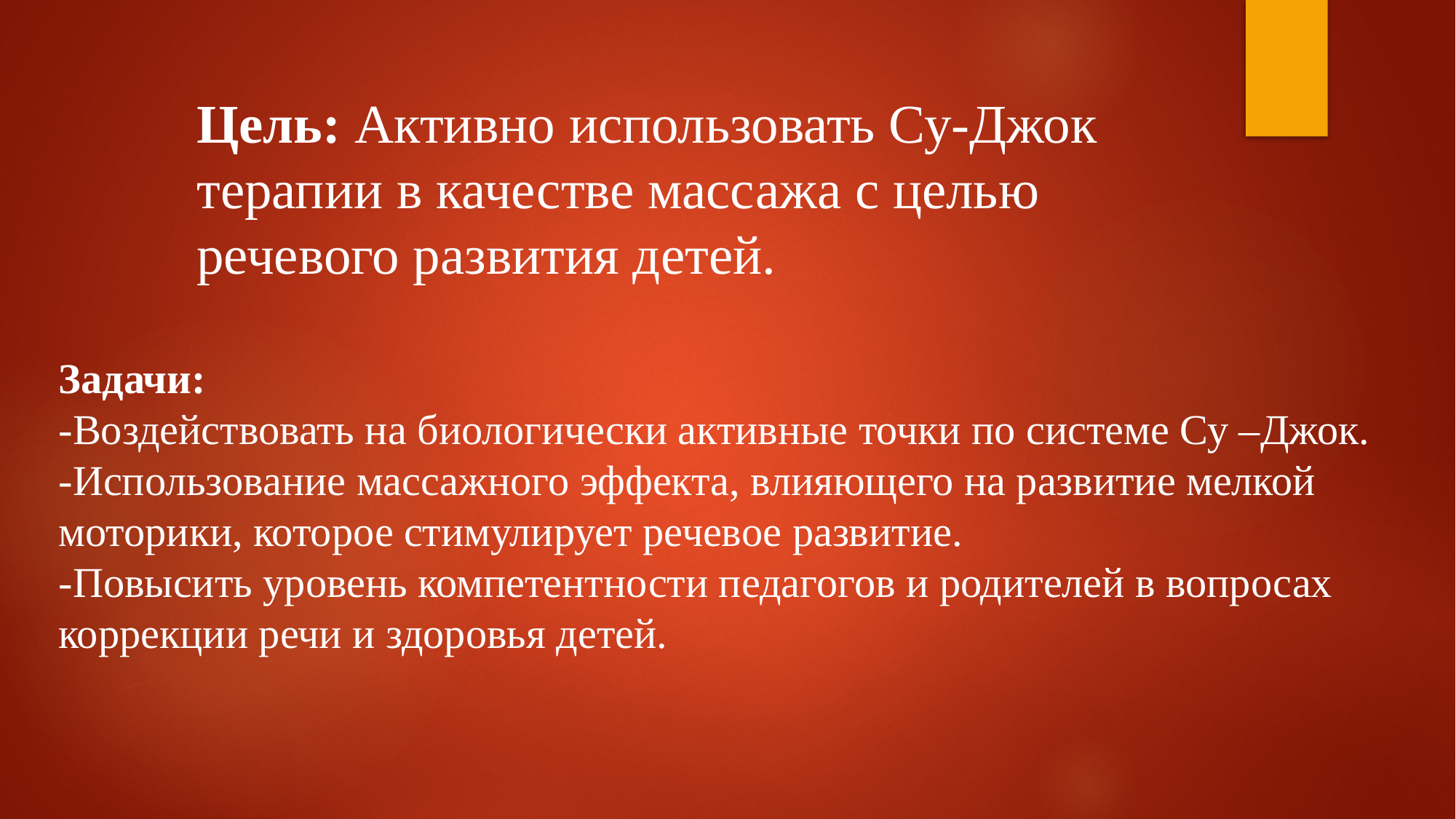

Цель: Активно использовать Су-Джок терапии в качестве массажа с целью речевого развития детей.
Задачи:
-Воздействовать на биологически активные точки по системе Су –Джок.
-Использование массажного эффекта, влияющего на развитие мелкой моторики, которое стимулирует речевое развитие.
-Повысить уровень компетентности педагогов и родителей в вопросах коррекции речи и здоровья детей.